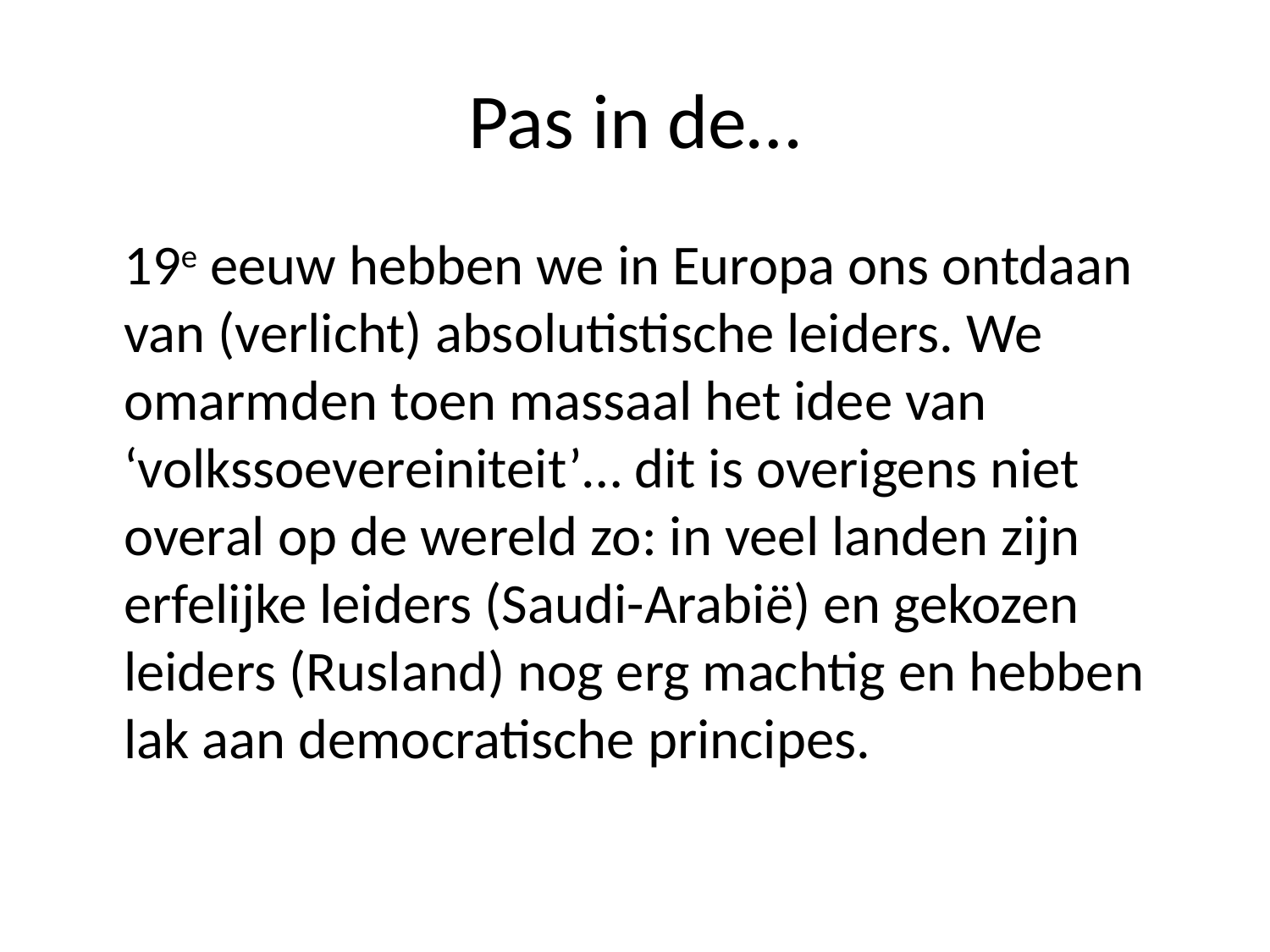

# Pas in de…
	19e eeuw hebben we in Europa ons ontdaan van (verlicht) absolutistische leiders. We omarmden toen massaal het idee van ‘volkssoevereiniteit’… dit is overigens niet overal op de wereld zo: in veel landen zijn erfelijke leiders (Saudi-Arabië) en gekozen leiders (Rusland) nog erg machtig en hebben lak aan democratische principes.